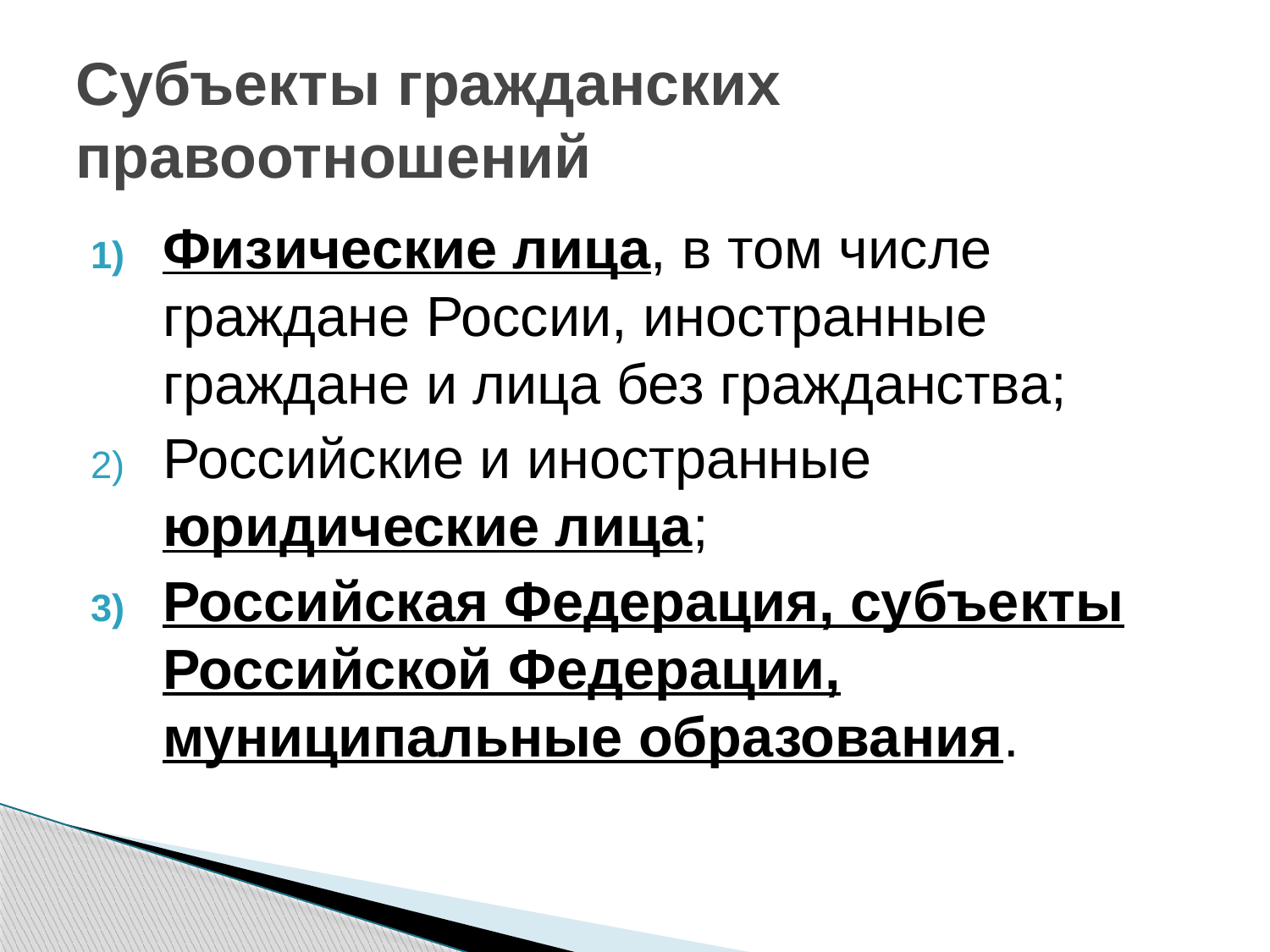

# Субъекты гражданских правоотношений
Физические лица, в том числе граждане России, иностранные граждане и лица без гражданства;
Российские и иностранные юридические лица;
Российская Федерация, субъекты Российской Федерации, муниципальные образования.